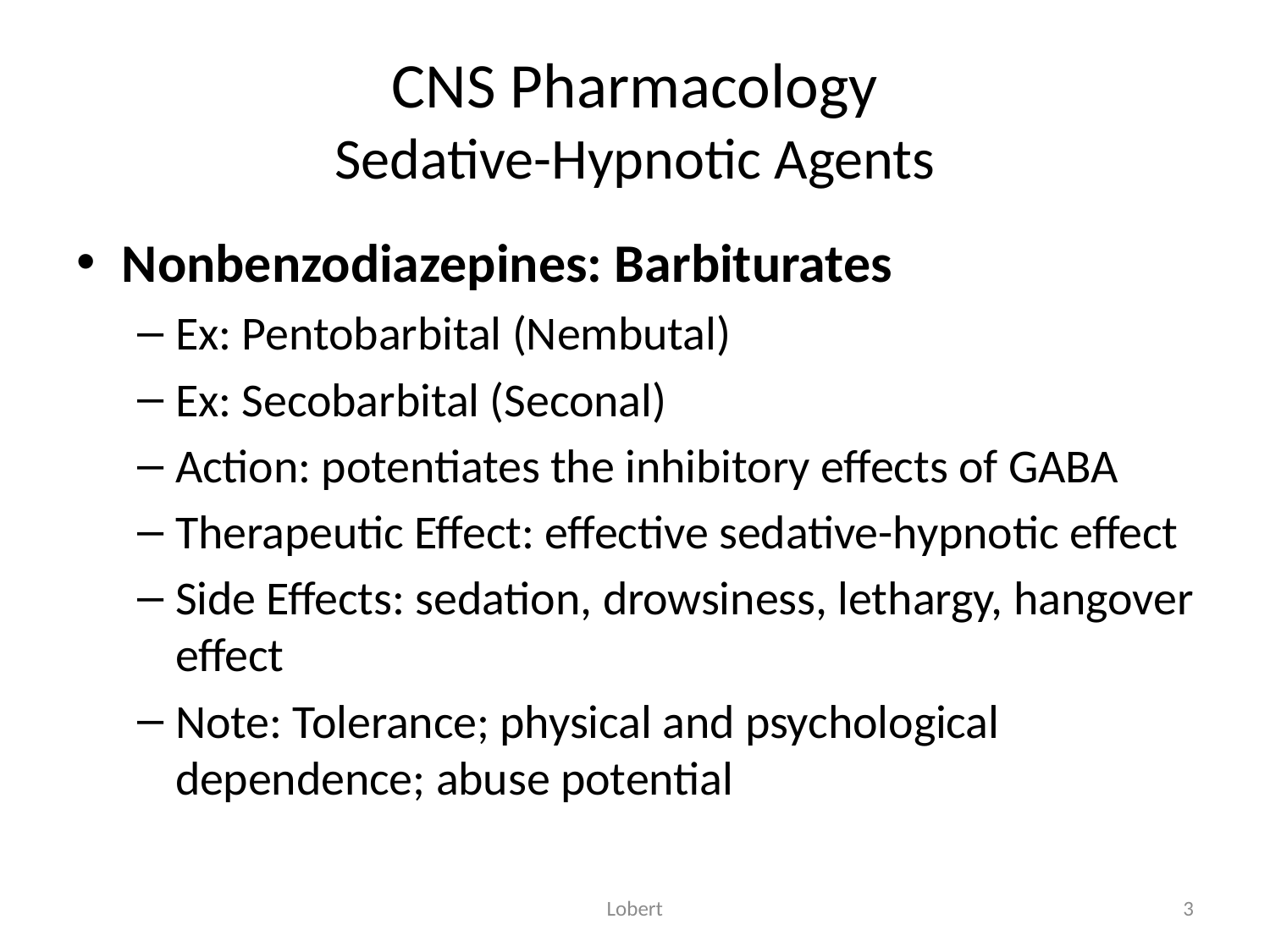

# CNS Pharmacology Sedative-Hypnotic Agents
Nonbenzodiazepines: Barbiturates
Ex: Pentobarbital (Nembutal)
Ex: Secobarbital (Seconal)
Action: potentiates the inhibitory effects of GABA
Therapeutic Effect: effective sedative-hypnotic effect
Side Effects: sedation, drowsiness, lethargy, hangover effect
Note: Tolerance; physical and psychological dependence; abuse potential

Lobert
3